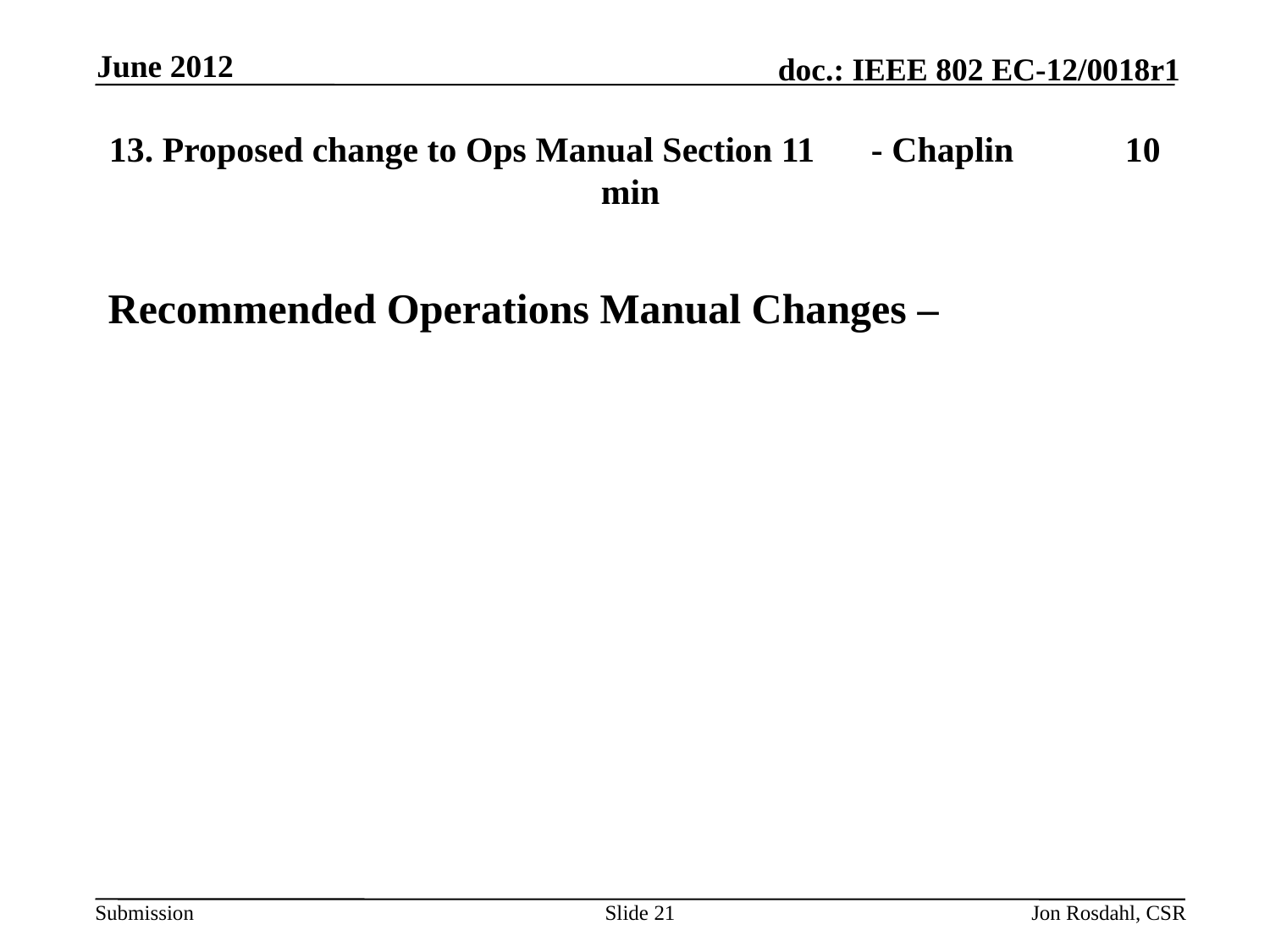

June 2012
# 13. Proposed change to Ops Manual Section 11     	- Chaplin	10 min
Recommended Operations Manual Changes –

Slide 21
Jon Rosdahl, CSR